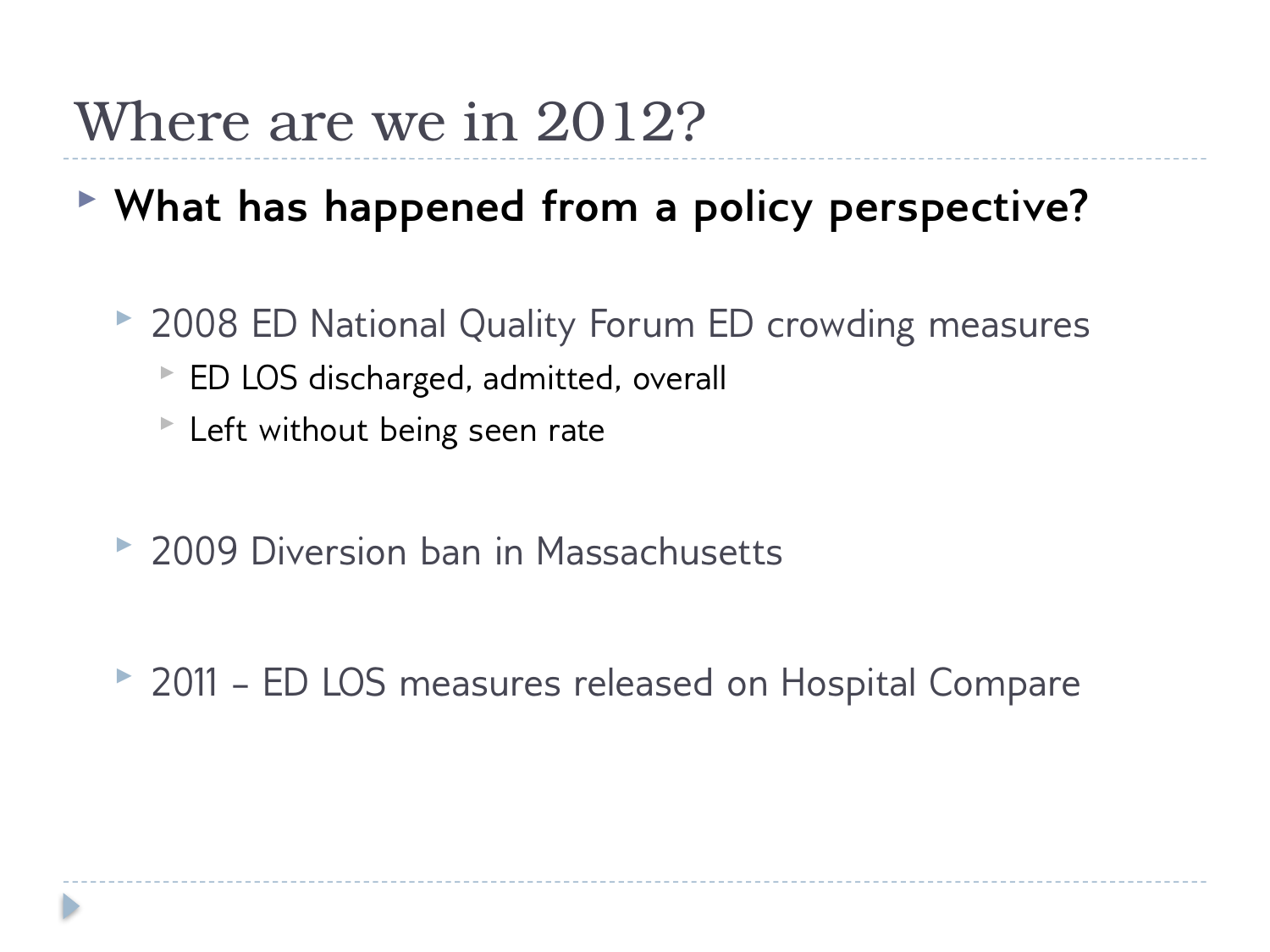

# Where are we in 2012?
What has happened from a policy perspective?

2008 ED National Quality Forum ED crowding measures
ED LOS discharged, admitted, overall
Left without being seen rate

2009 Diversion ban in Massachusetts

2011 – ED LOS measures released on Hospital Compare